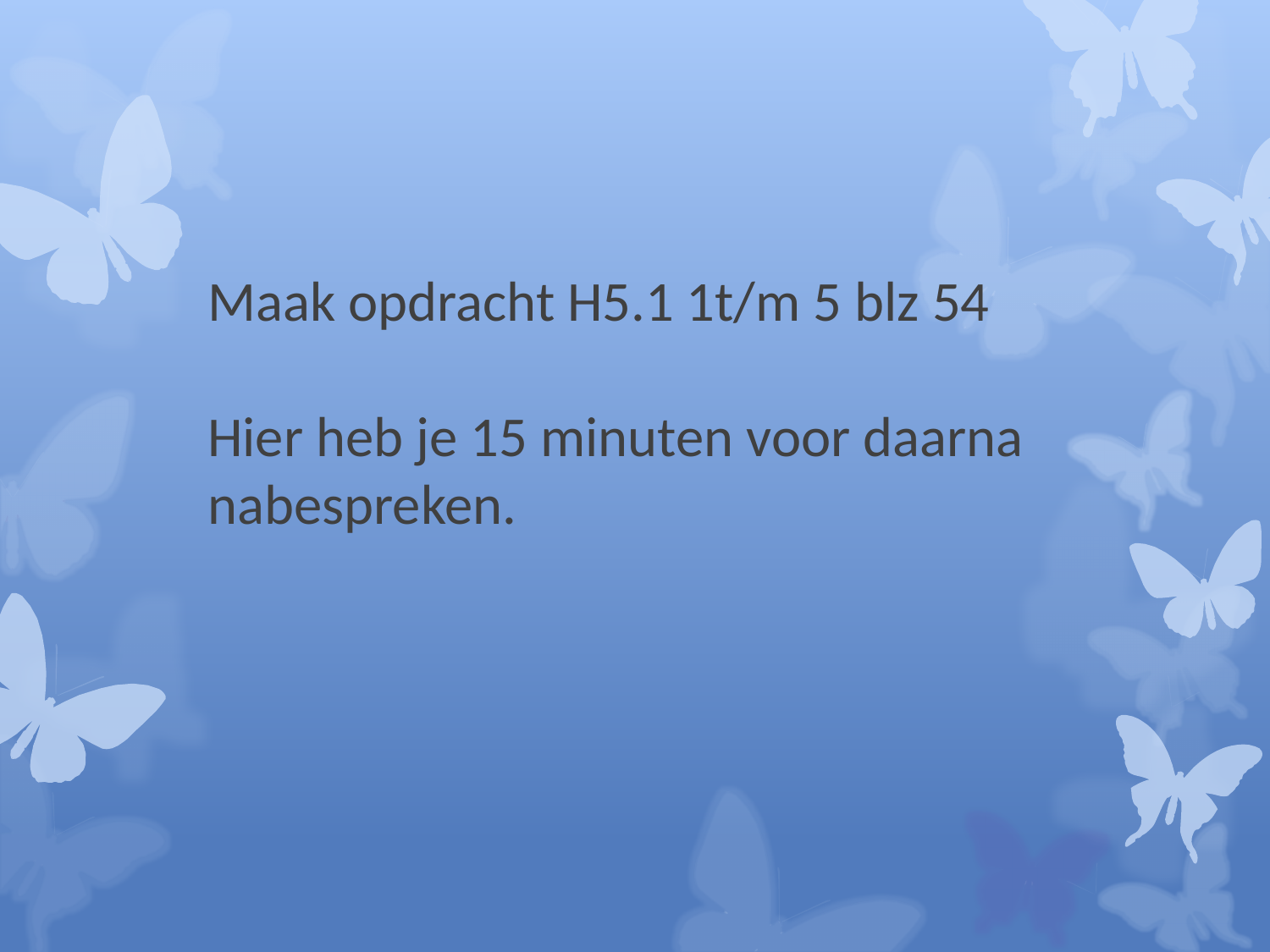

# Maak opdracht H5.1 1t/m 5 blz 54 Hier heb je 15 minuten voor daarna nabespreken.